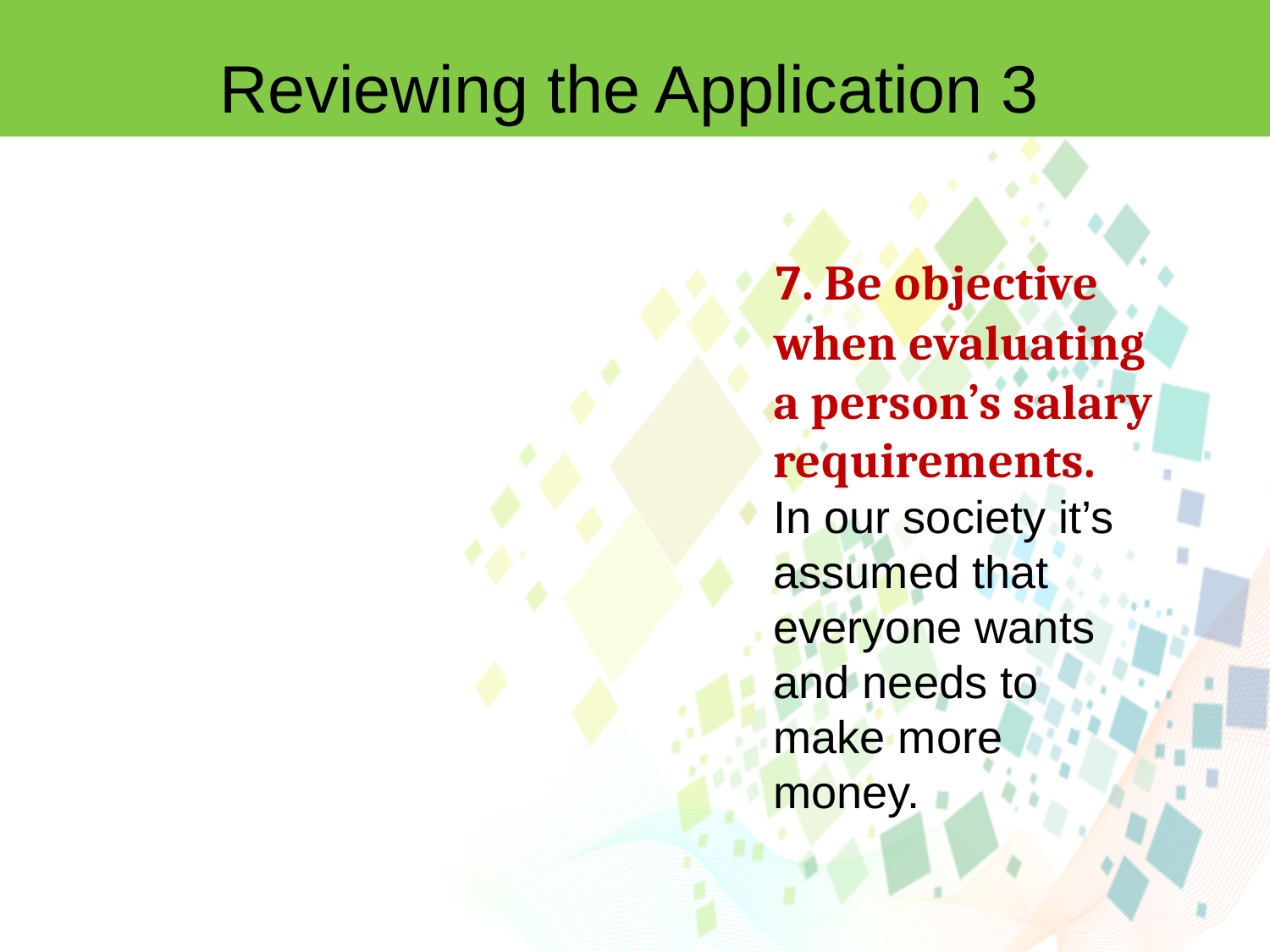

Reviewing the Application 3
7. Be objective when evaluating a person’s salary requirements.
In our society it’s assumed that everyone wants and needs to make more money.